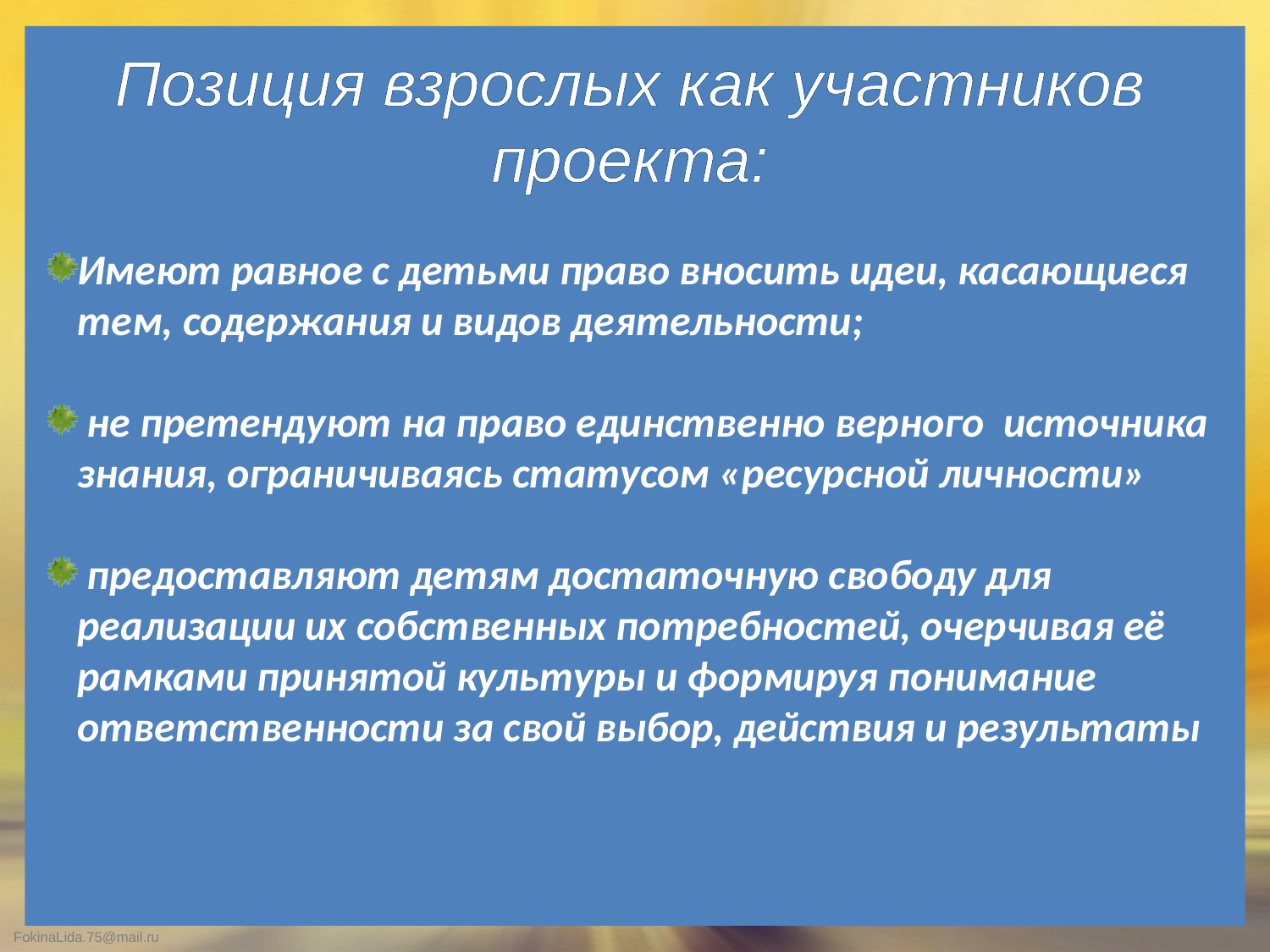

Позиция взрослых как участников проекта:
Имеют равное с детьми право вносить идеи, касающиеся тем, содержания и видов деятельности;

 не претендуют на право единственно верного  источника знания, ограничиваясь статусом «ресурсной личности»

 предоставляют детям достаточную свободу для реализации их собственных потребностей, очерчивая её рамками принятой культуры и формируя понимание ответственности за свой выбор, действия и результаты